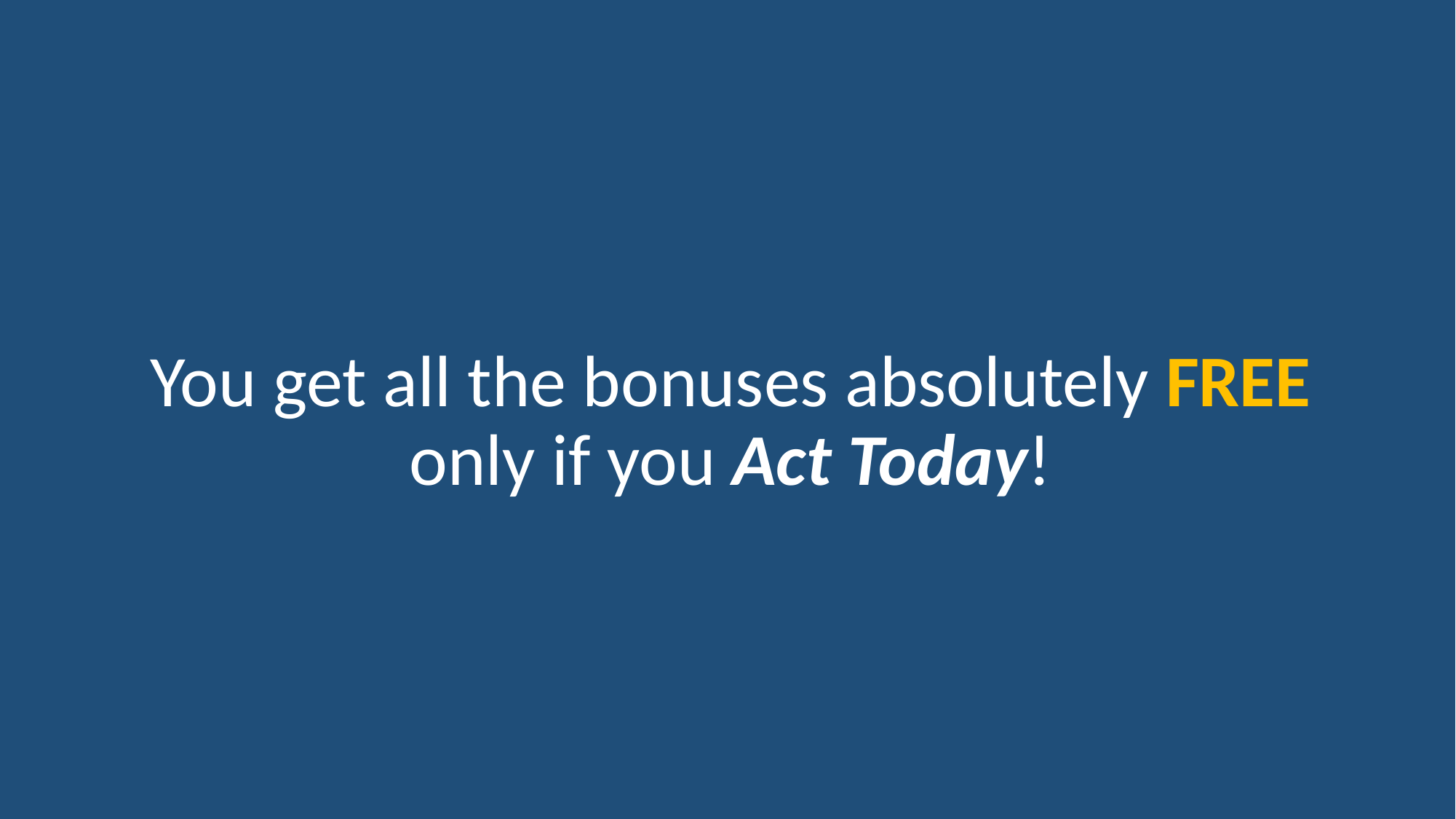

You get all the bonuses absolutely FREE only if you Act Today!